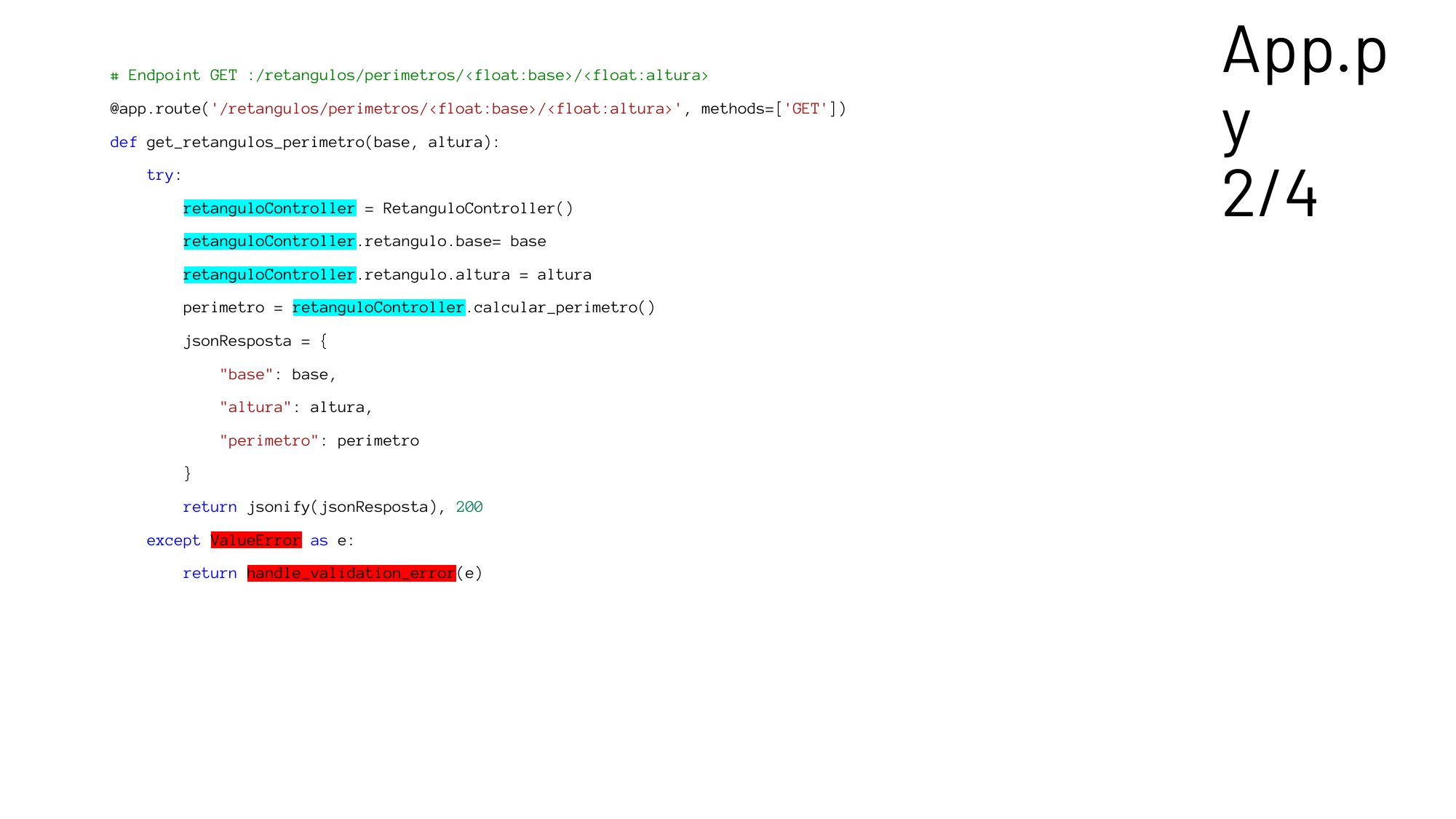

# App.py 2/4
# Endpoint GET :/retangulos/perimetros/<float:base>/<float:altura>
@app.route('/retangulos/perimetros/<float:base>/<float:altura>', methods=['GET'])
def get_retangulos_perimetro(base, altura):
    try:
        retanguloController = RetanguloController()
        retanguloController.retangulo.base= base
        retanguloController.retangulo.altura = altura
        perimetro = retanguloController.calcular_perimetro()
        jsonResposta = {
            "base": base,
            "altura": altura,
            "perimetro": perimetro
        }
        return jsonify(jsonResposta), 200
    except ValueError as e:
        return handle_validation_error(e)